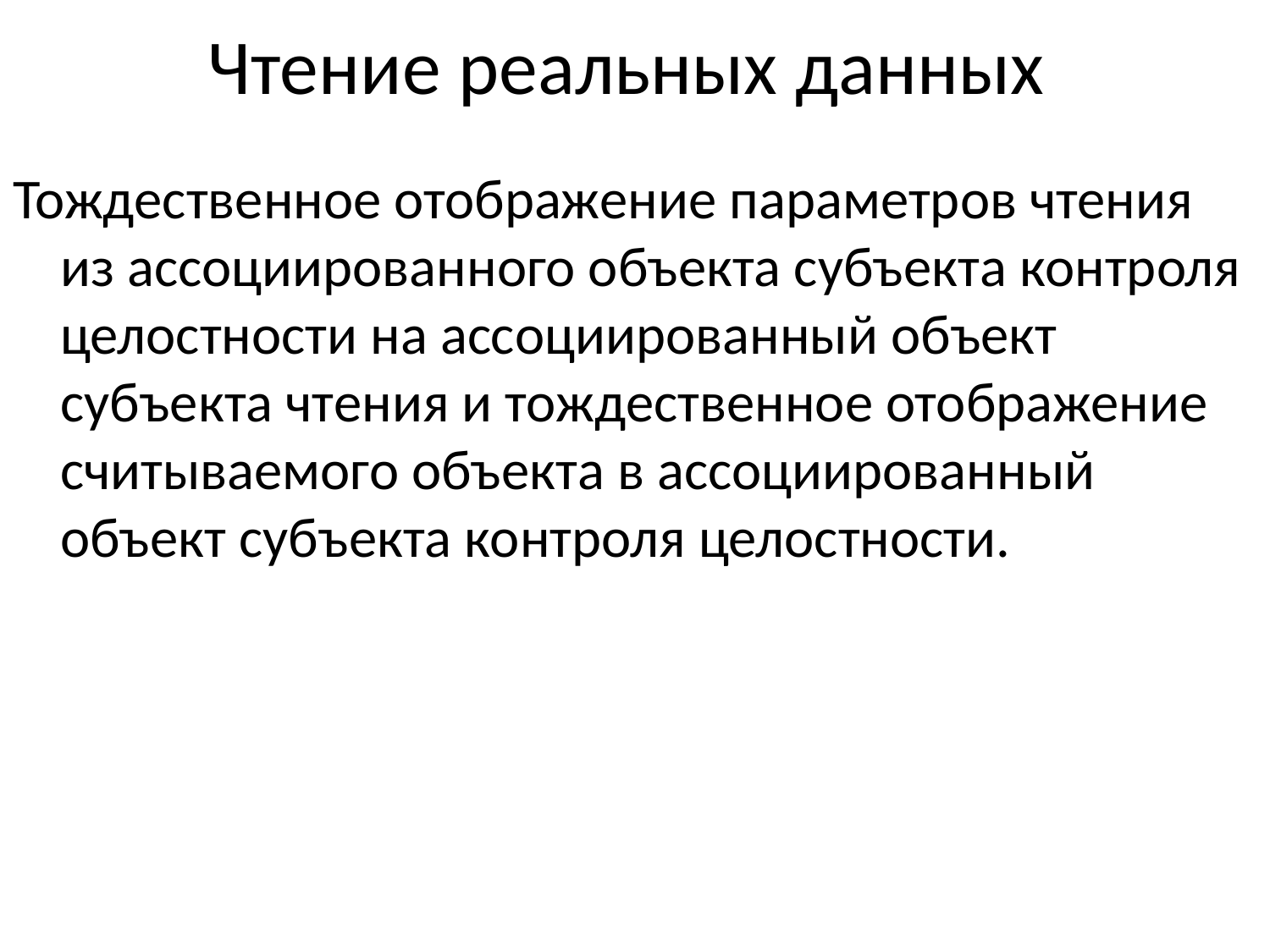

# Чтение реальных данных
Тождественное отображение параметров чтения из ассоциированного объекта субъекта контроля целостности на ассоциированный объект субъекта чтения и тождественное отображение считываемого объекта в ассоциированный объект субъекта контроля целостности.